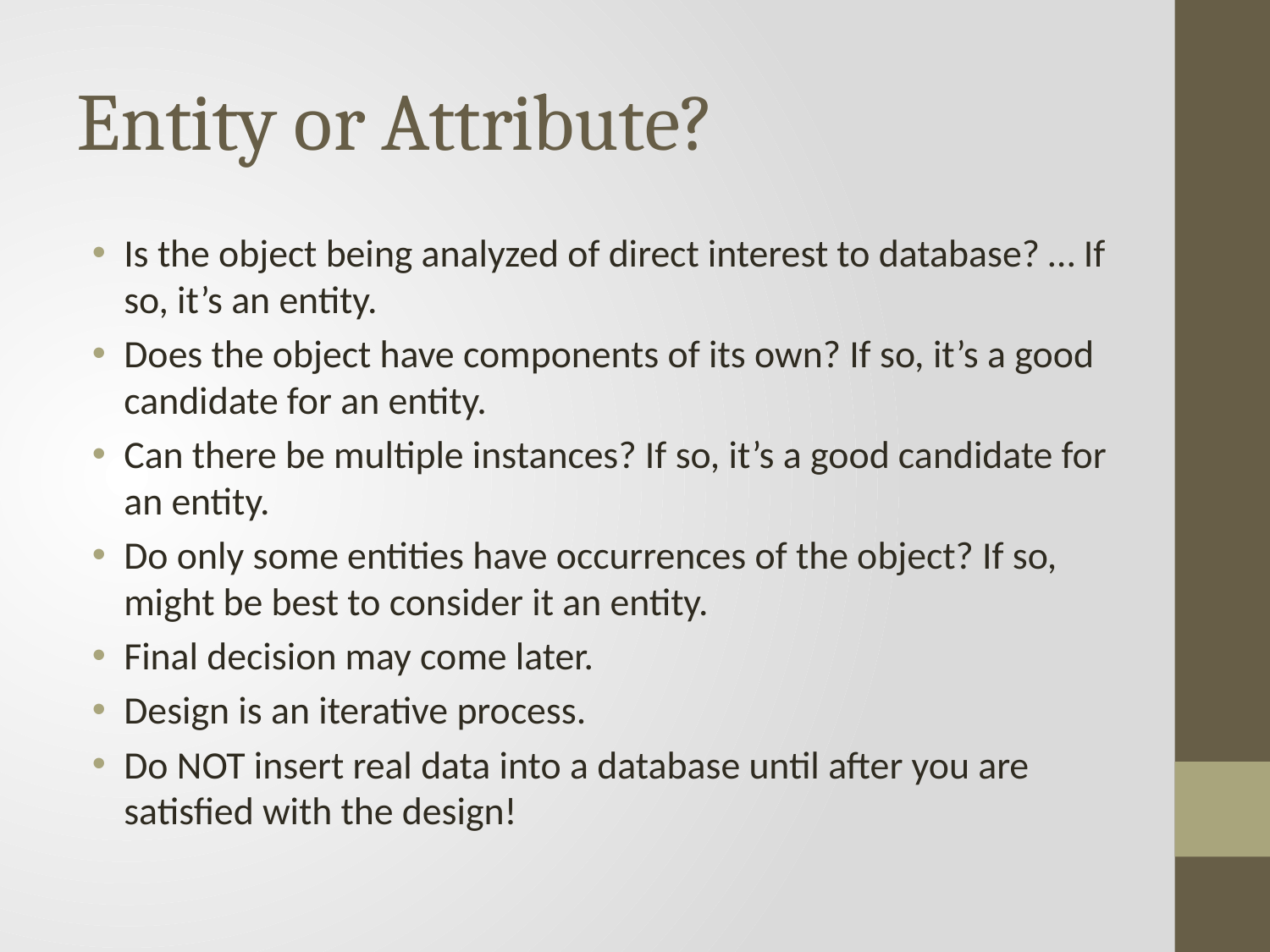

# Entity or Attribute?
Is the object being analyzed of direct interest to database? … If so, it’s an entity.
Does the object have components of its own? If so, it’s a good candidate for an entity.
Can there be multiple instances? If so, it’s a good candidate for an entity.
Do only some entities have occurrences of the object? If so, might be best to consider it an entity.
Final decision may come later.
Design is an iterative process.
Do NOT insert real data into a database until after you are satisfied with the design!